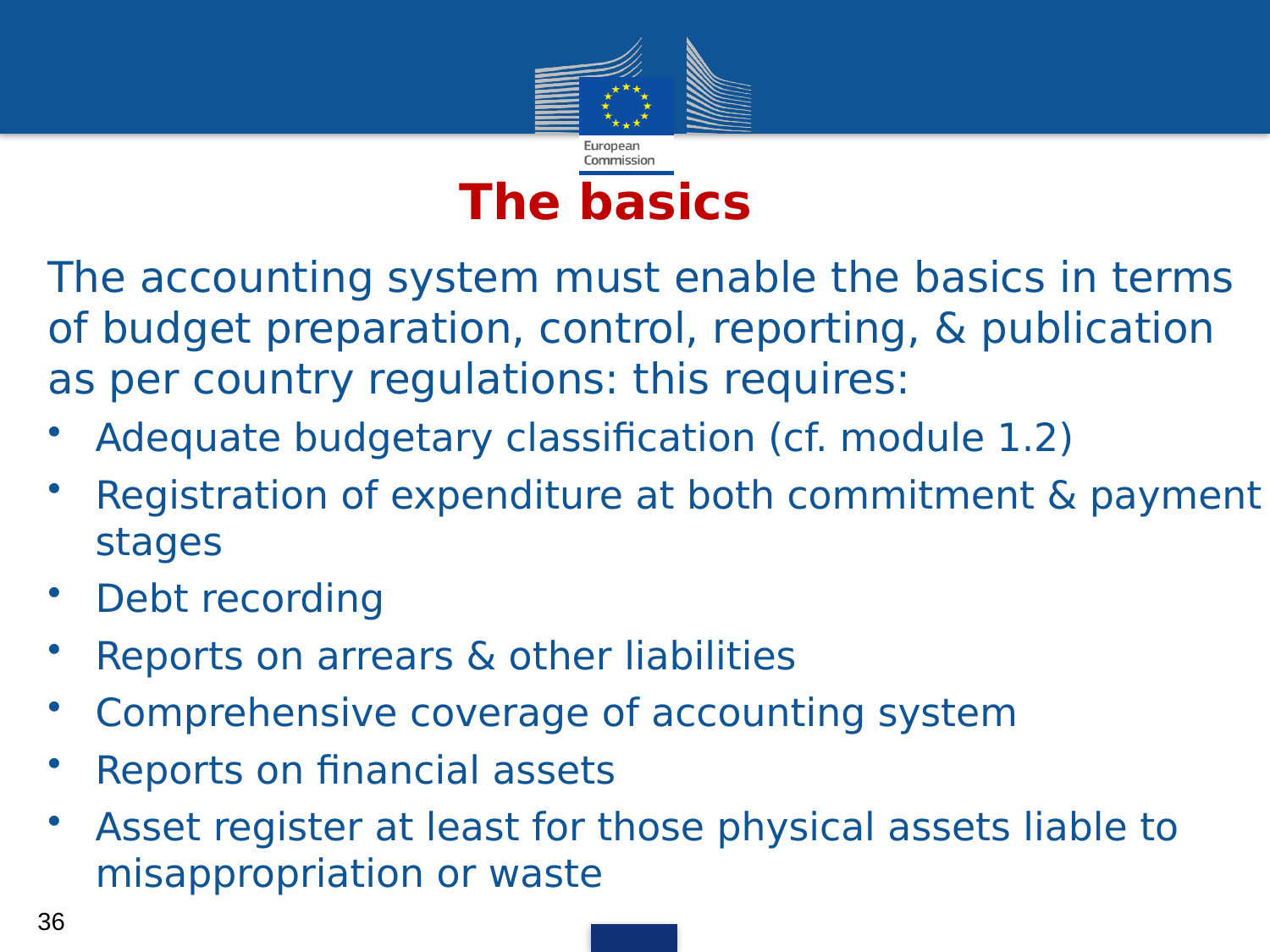

# The basics
The accounting system must enable the basics in terms of budget preparation, control, reporting, & publication as per country regulations: this requires:
Adequate budgetary classification (cf. module 1.2)
Registration of expenditure at both commitment & payment stages
Debt recording
Reports on arrears & other liabilities
Comprehensive coverage of accounting system
Reports on financial assets
Asset register at least for those physical assets liable to misappropriation or waste
36